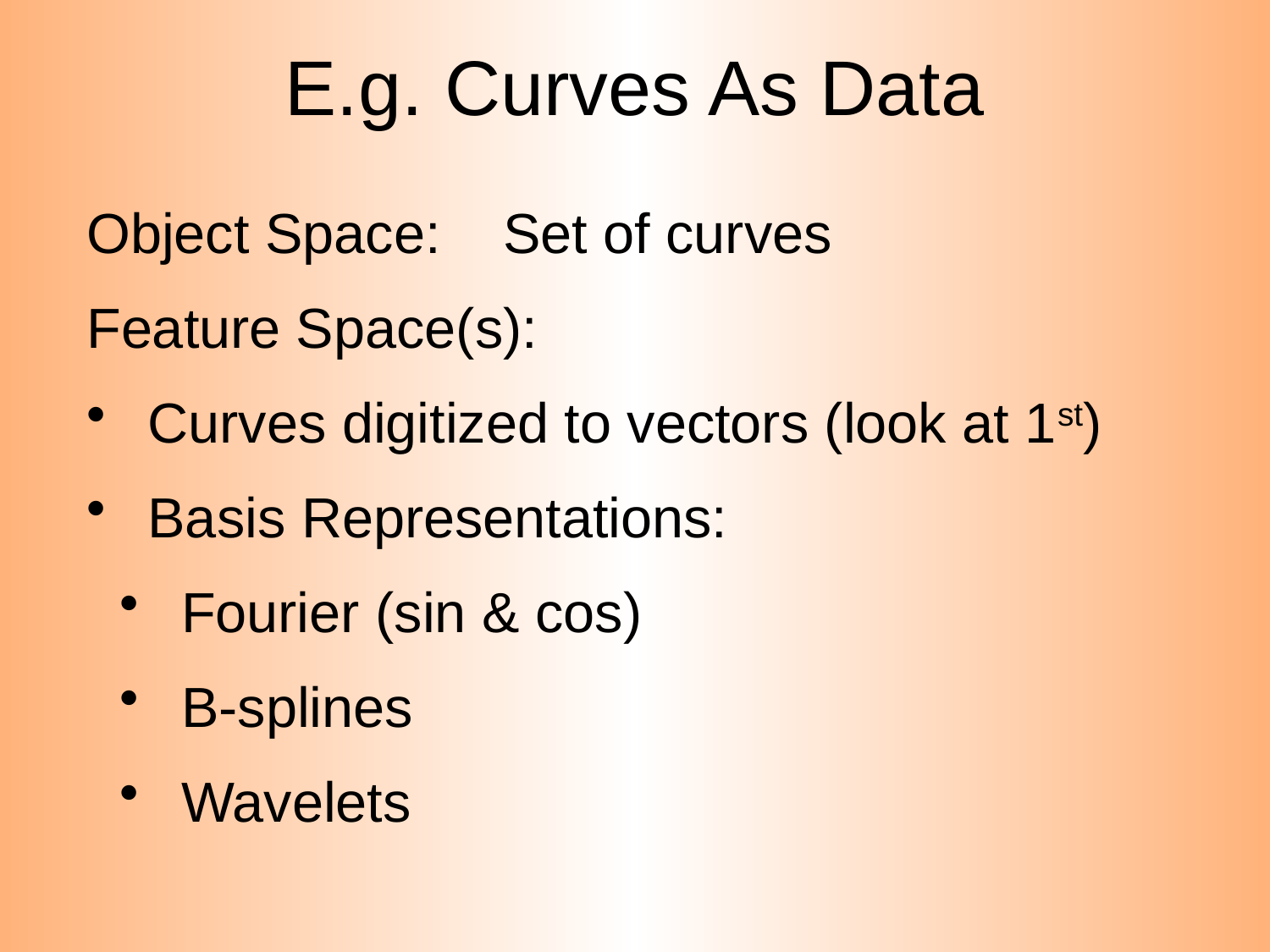

# E.g. Curves As Data

Object Space:    Set of curves
Feature Space(s):
  Curves digitized to vectors (look at 1st)
  Basis Representations:
  Fourier (sin & cos)
  B-splines
  Wavelets